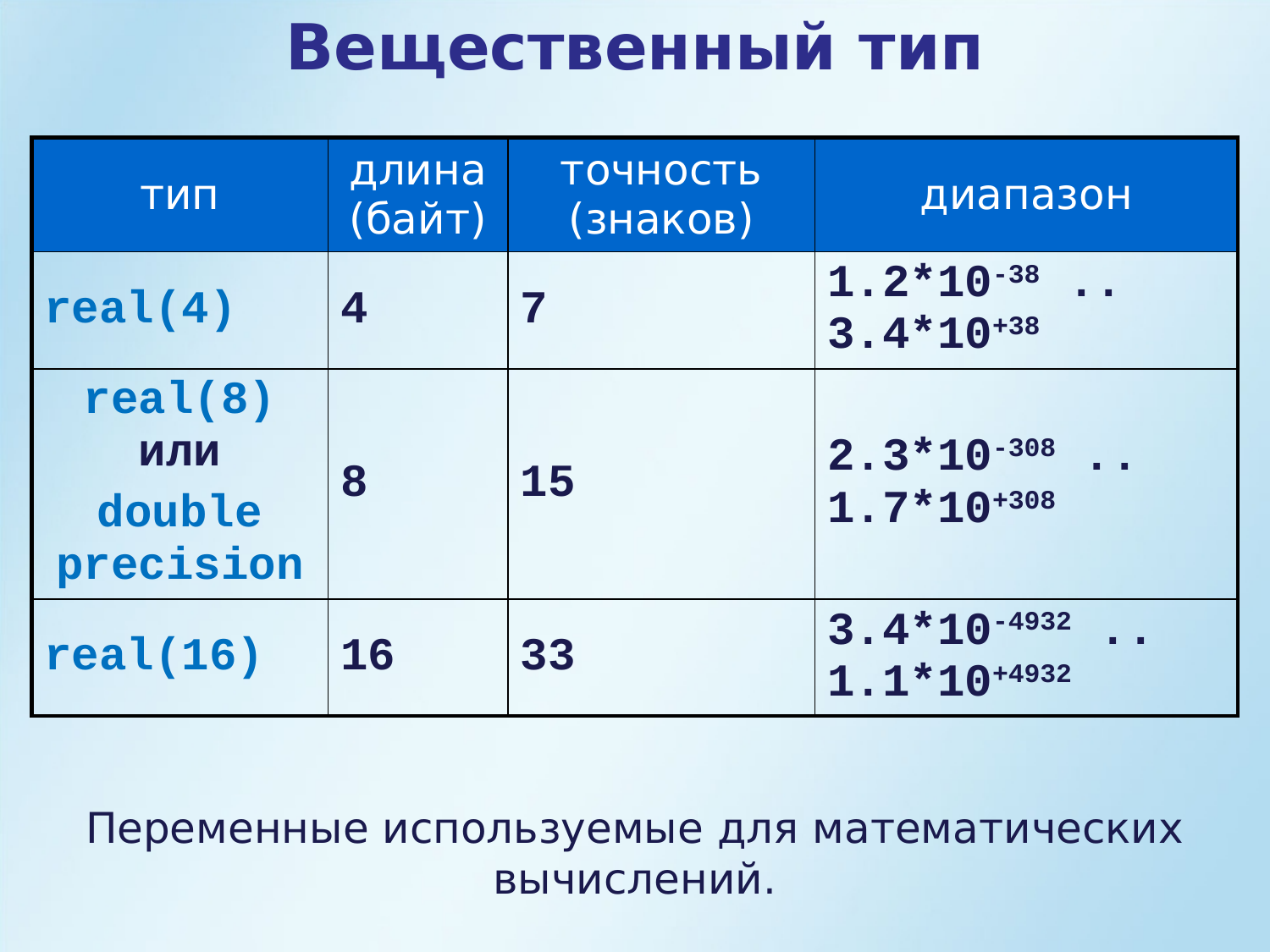

Вещественный тип
| тип | длина (байт) | точность (знаков) | диапазон |
| --- | --- | --- | --- |
| real(4) | 4 | 7 | 1.2\*10-38 .. 3.4\*10+38 |
| real(8) или double precision | 8 | 15 | 2.3\*10-308 .. 1.7\*10+308 |
| real(16) | 16 | 33 | 3.4\*10-4932 .. 1.1\*10+4932 |
Переменные используемые для математических вычислений.